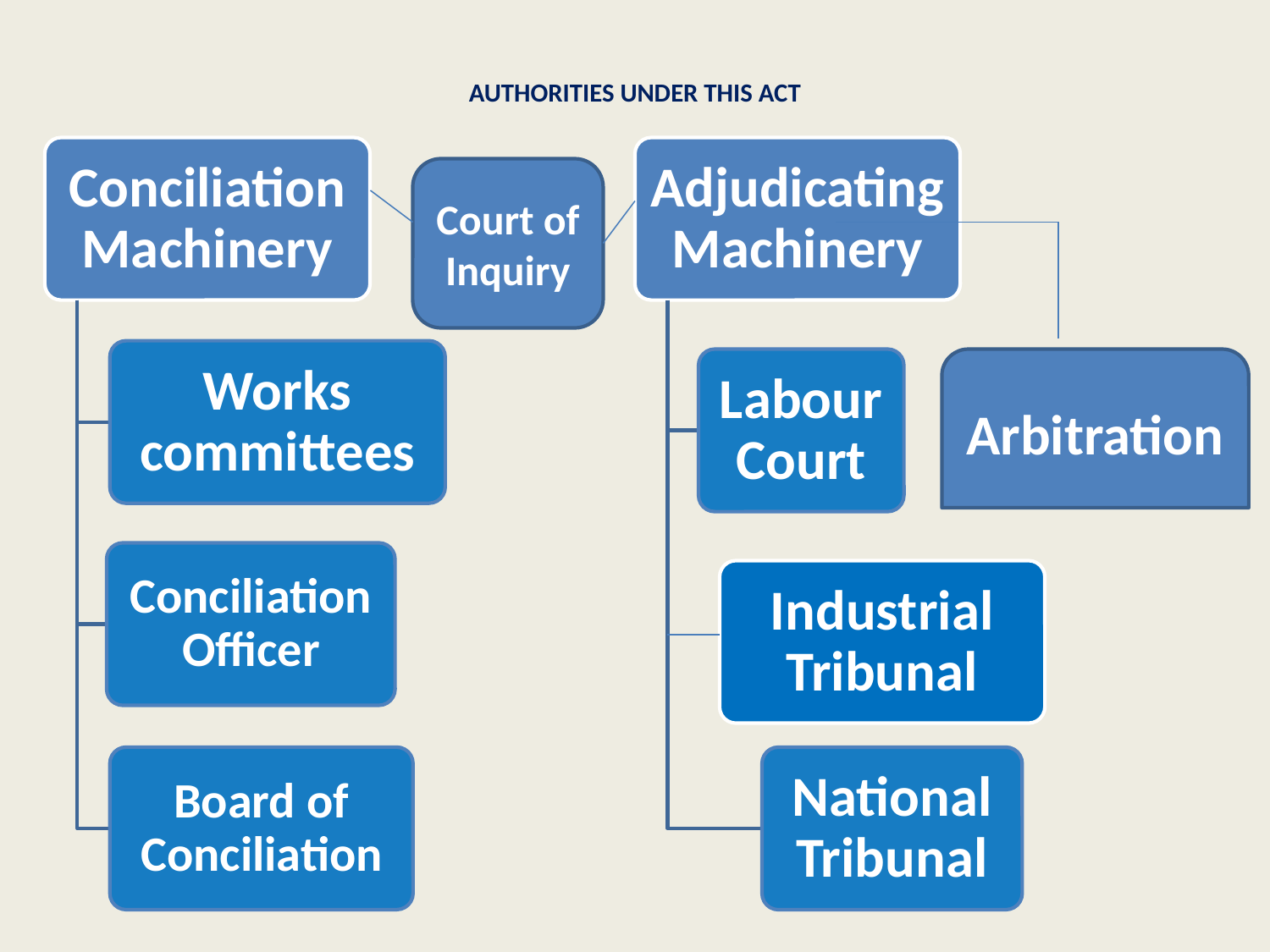

# AUTHORITIES UNDER THIS ACT
Conciliation Machinery
Works committees
Conciliation Officer
Board of Conciliation
Adjudicating Machinery
Labour Court
National Tribunal
Industrial Tribunal
Court of Inquiry
Arbitration